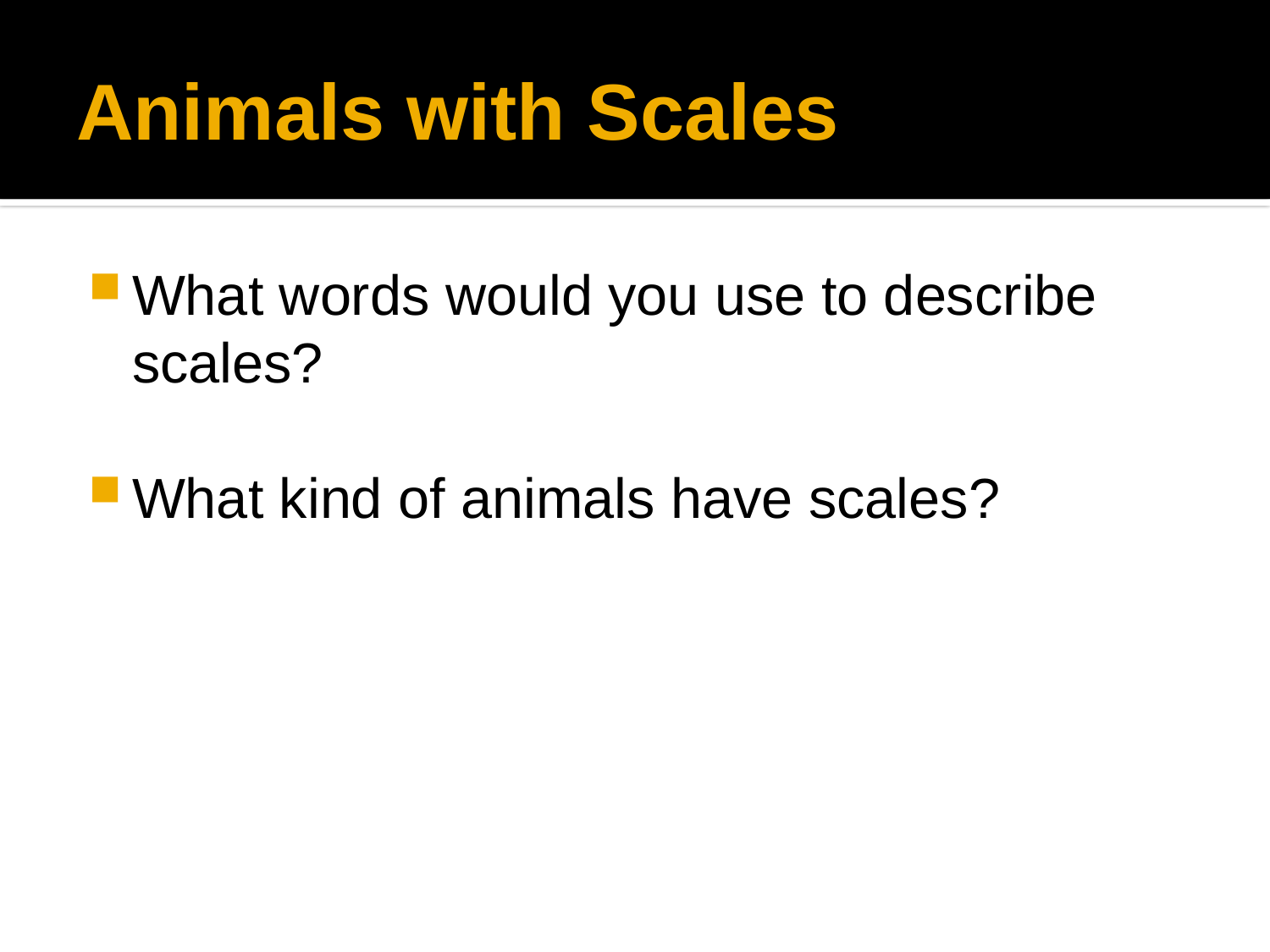

# Animals with Scales
What words would you use to describe scales?

What kind of animals have scales?